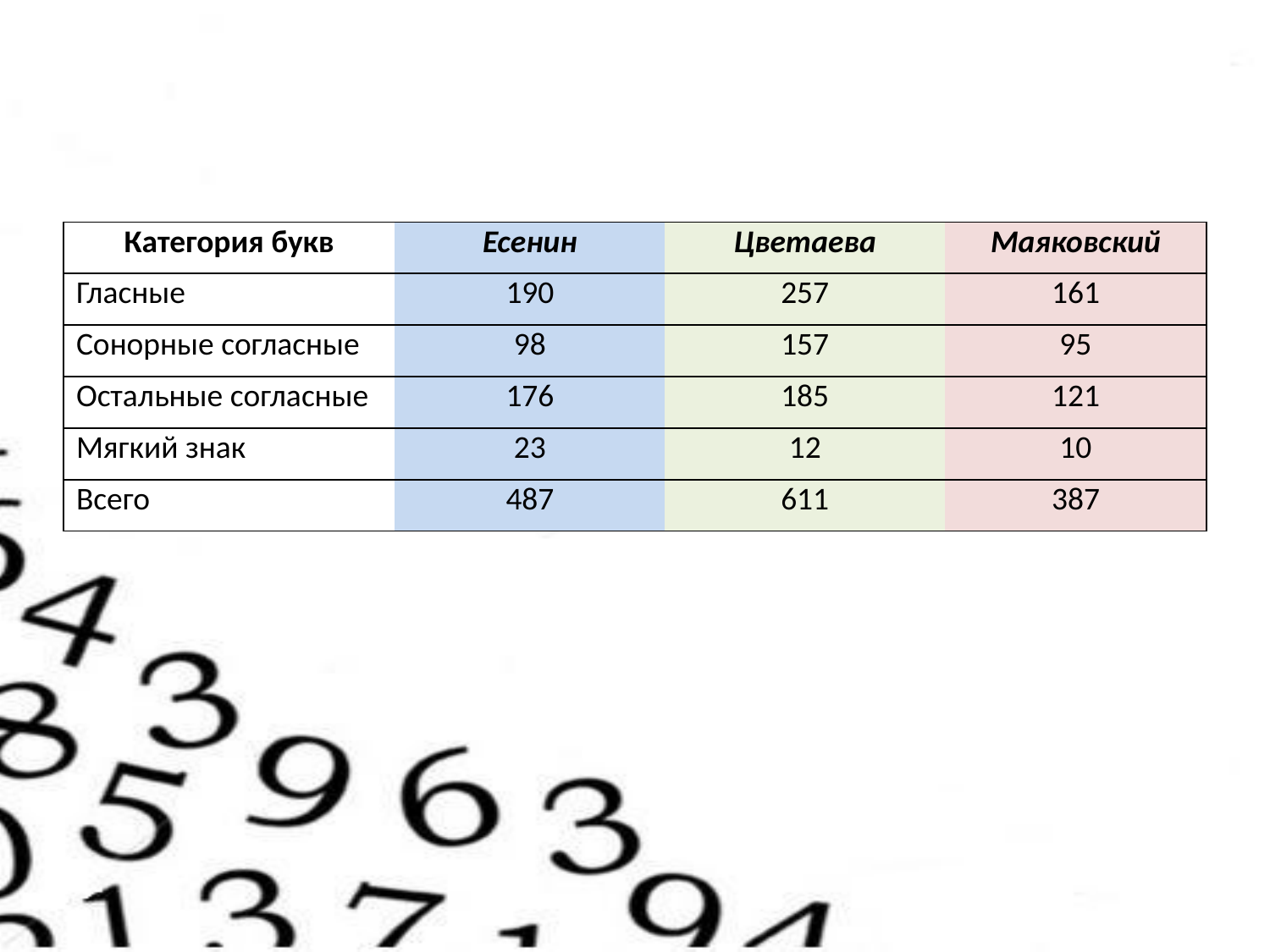

| Категория букв | Есенин | Цветаева | Маяковский |
| --- | --- | --- | --- |
| Гласные | 190 | 257 | 161 |
| Сонорные согласные | 98 | 157 | 95 |
| Остальные согласные | 176 | 185 | 121 |
| Мягкий знак | 23 | 12 | 10 |
| Всего | 487 | 611 | 387 |